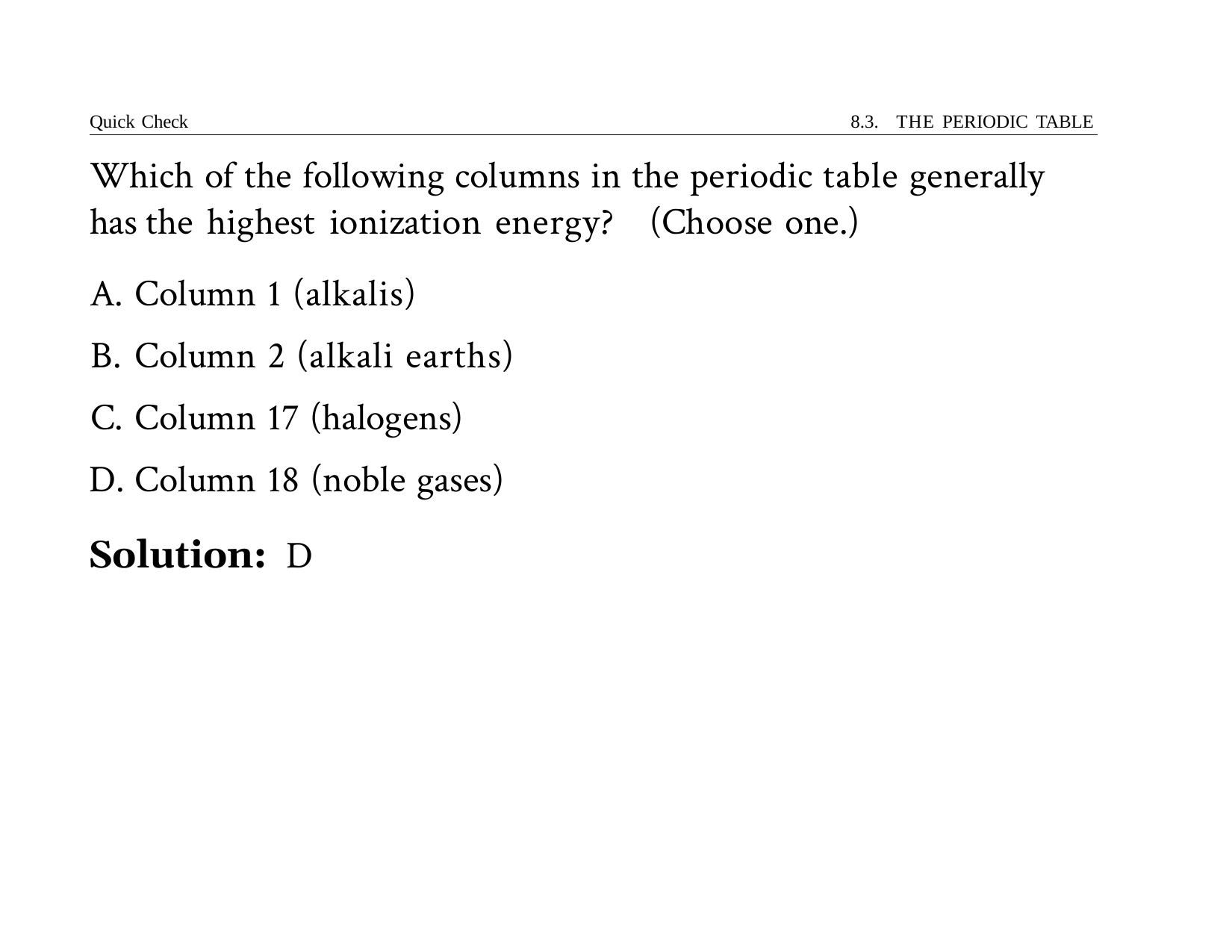

Quick Check	8.3.  THE PERIODIC TABLE

# Which of the following columns in the periodic table generally has the highest ionization energy?	(Choose one.)
Column 1 (alkalis)
Column 2 (alkali earths)
Column 17 (halogens)
Column 18 (noble gases)
Solution:	D